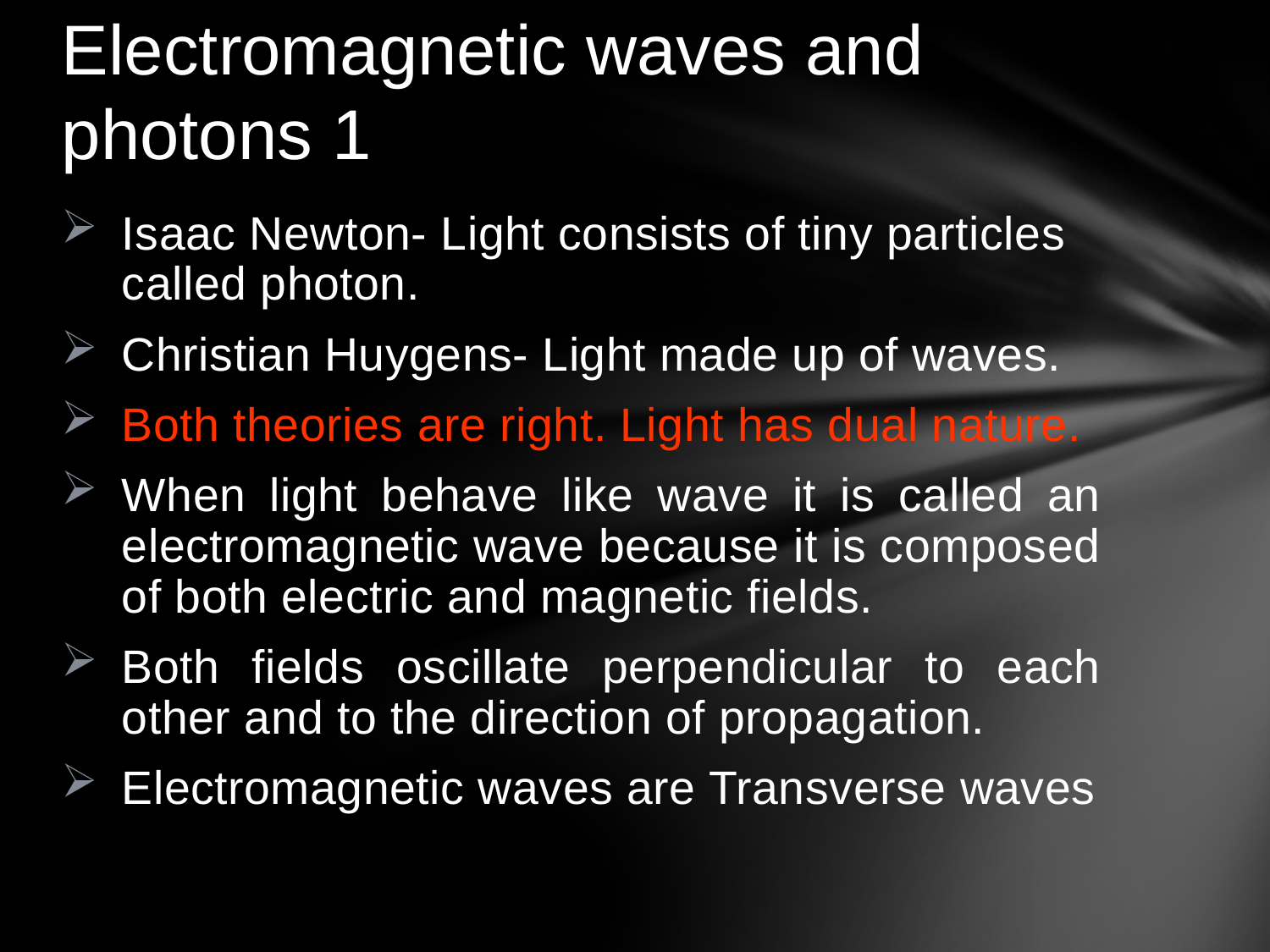

# Electromagnetic waves and photons 1
Isaac Newton- Light consists of tiny particles called photon.
Christian Huygens- Light made up of waves.
Both theories are right. Light has dual nature.
When light behave like wave it is called an electromagnetic wave because it is composed of both electric and magnetic fields.
Both fields oscillate perpendicular to each other and to the direction of propagation.
Electromagnetic waves are Transverse waves